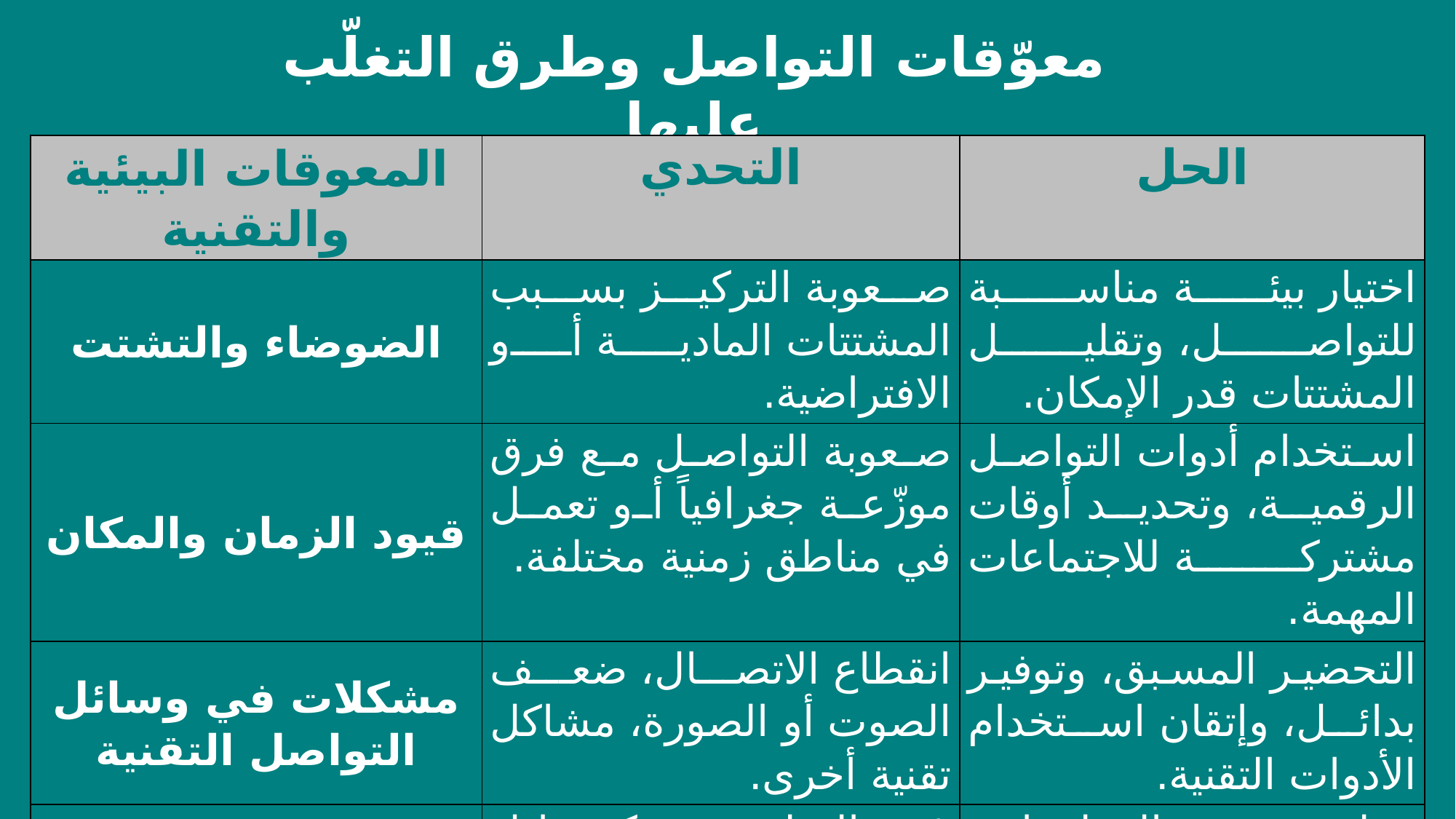

معوّقات التواصل وطرق التغلّب عليها
| المعوقات البيئية والتقنية | التحدي | الحل |
| --- | --- | --- |
| الضوضاء والتشتت | صعوبة التركيز بسبب المشتتات المادية أو الافتراضية. | اختيار بيئة مناسبة للتواصل، وتقليل المشتتات قدر الإمكان. |
| قيود الزمان والمكان | صعوبة التواصل مع فرق موزّعة جغرافياً أو تعمل في مناطق زمنية مختلفة. | استخدام أدوات التواصل الرقمية، وتحديد أوقات مشتركة للاجتماعات المهمة. |
| مشكلات في وسائل التواصل التقنية | انقطاع الاتصال، ضعف الصوت أو الصورة، مشاكل تقنية أخرى. | التحضير المسبق، وتوفير بدائل، وإتقان استخدام الأدوات التقنية. |
| زيادة كمية المعلومات | غرق المتلقي في كم هائل من المعلومات والرسائل. | تنظيم المعلومات، والتركيز على النقاط الأساسية، واستخدام المرئيات. |